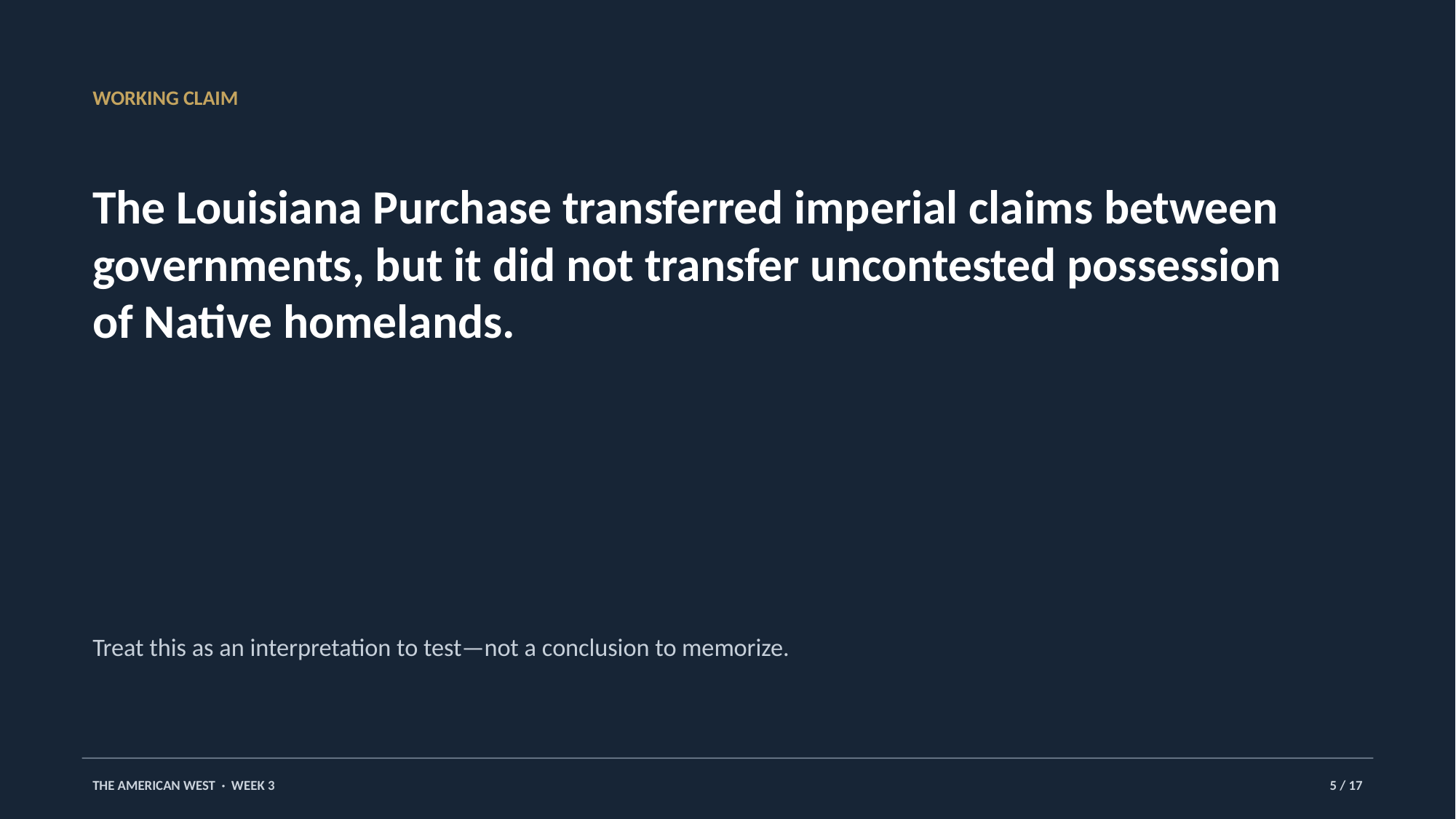

WORKING CLAIM
The Louisiana Purchase transferred imperial claims between governments, but it did not transfer uncontested possession of Native homelands.
Treat this as an interpretation to test—not a conclusion to memorize.

THE AMERICAN WEST  ·  WEEK 3
5 / 17